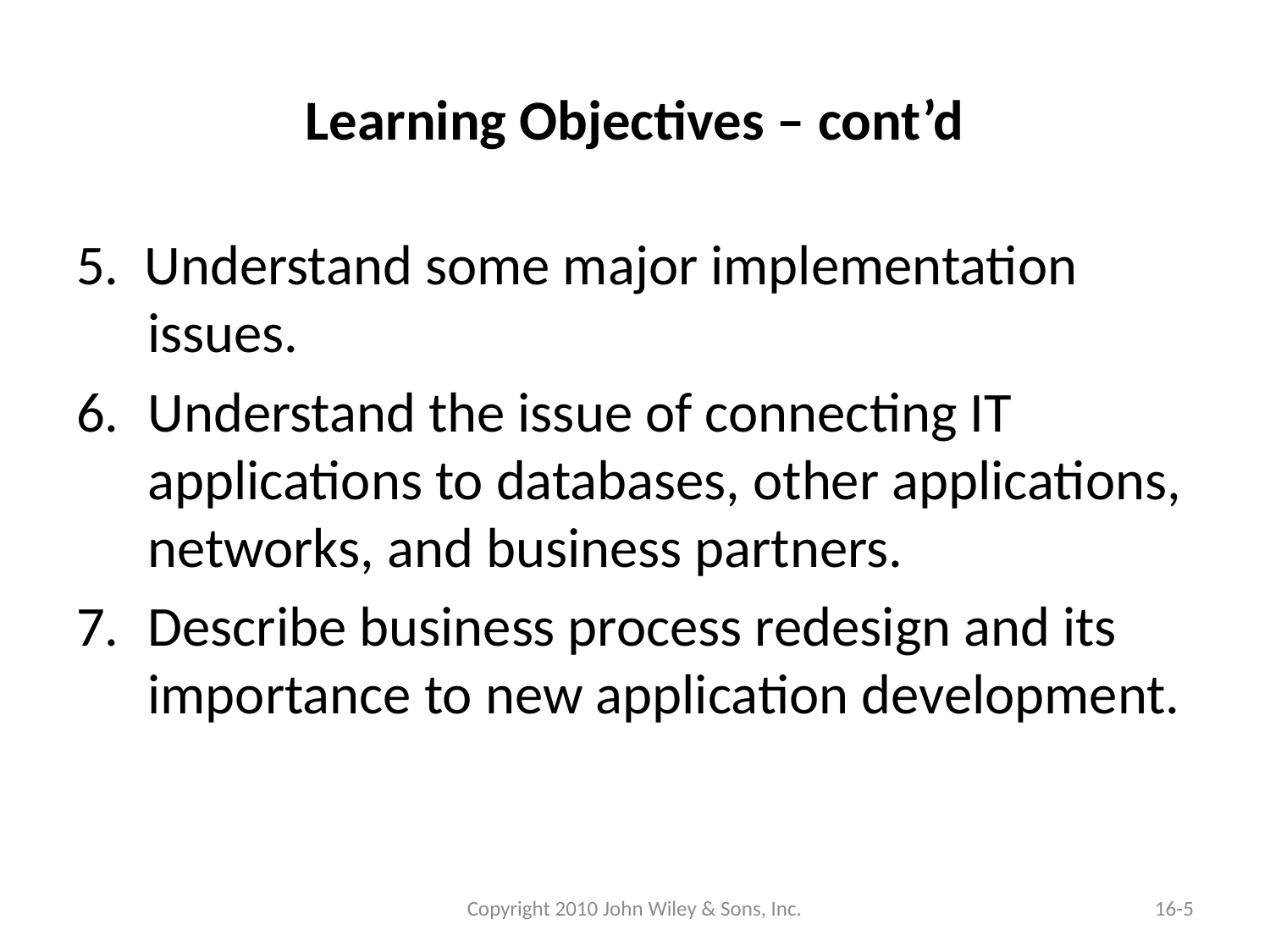

# Learning Objectives – cont’d
5.  Understand some major implementation issues.
Understand the issue of connecting IT applications to databases, other applications, networks, and business partners.
Describe business process redesign and its importance to new application development.

Copyright 2010 John Wiley & Sons, Inc.
16-5